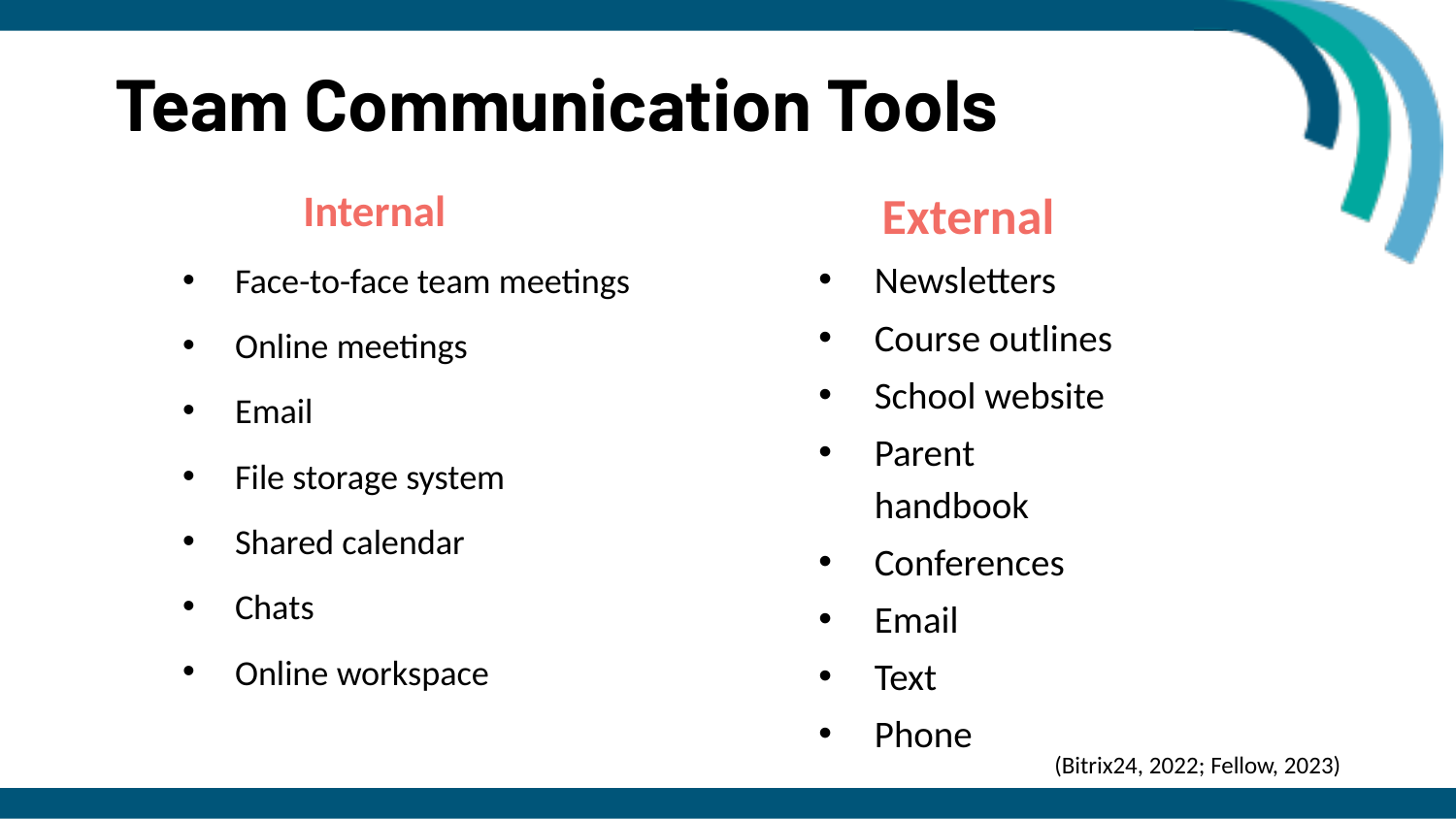

# Team Communication Tools
              Internal
Face-to-face team meetings
Online meetings
Email
File storage system
Shared calendar
Chats
Online workspace

         External
Newsletters
Course outlines
School website
Parent handbook
Conferences
Email
Text
Phone

(Bitrix24, 2022; Fellow, 2023)